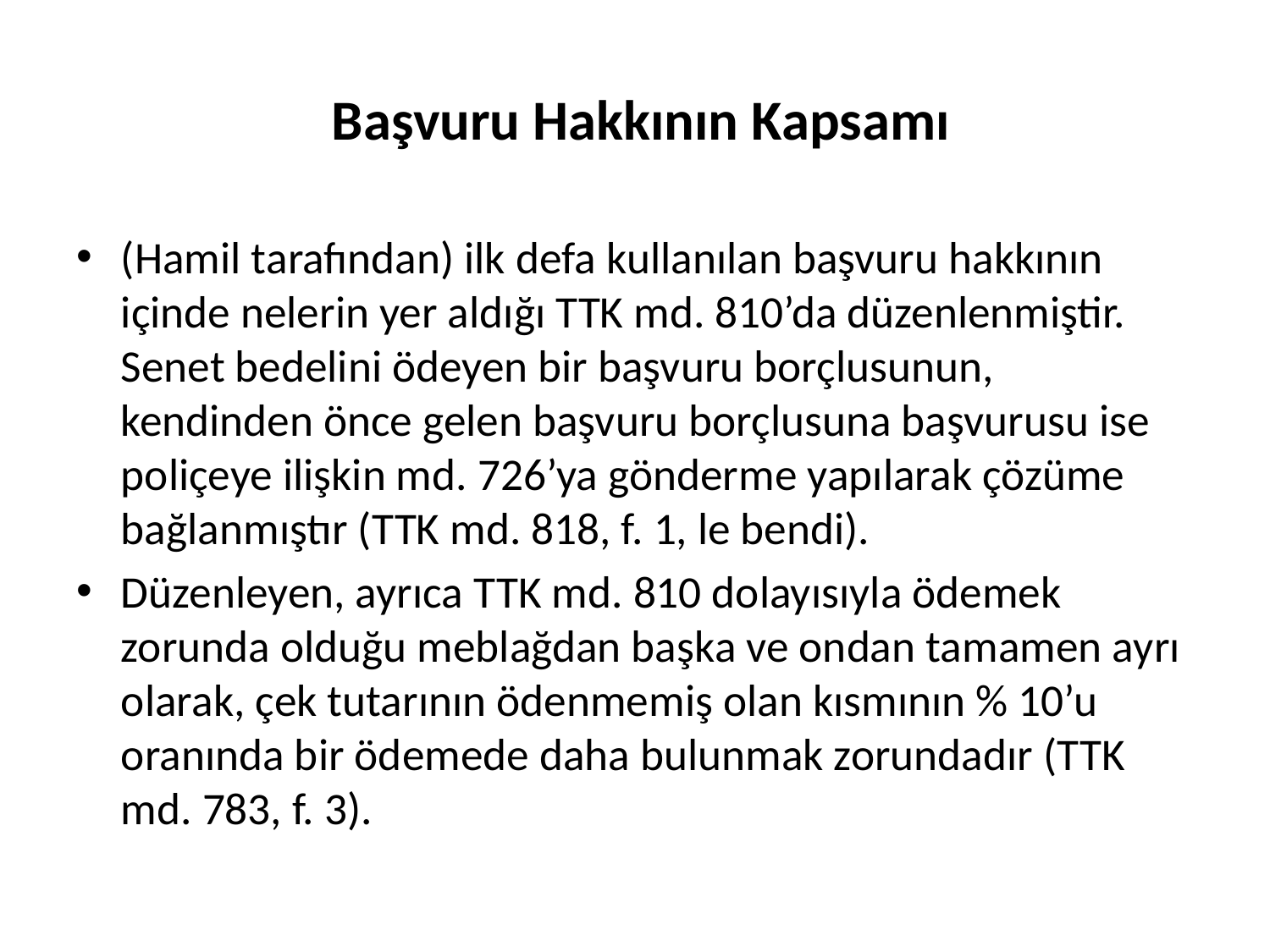

# Başvuru Hakkının Kapsamı
(Hamil tarafından) ilk defa kullanılan başvuru hakkının içinde nelerin yer aldığı TTK md. 810’da düzenlenmiştir. Senet bedelini ödeyen bir başvuru borçlusunun, kendinden önce gelen başvuru borçlusuna başvurusu ise poliçeye ilişkin md. 726’ya gönderme yapılarak çözüme bağlanmıştır (TTK md. 818, f. 1, le bendi).
Düzenleyen, ayrıca TTK md. 810 dolayısıyla ödemek zorunda olduğu meblağdan başka ve ondan tamamen ayrı olarak, çek tutarının ödenmemiş olan kısmının % 10’u oranında bir ödemede daha bulunmak zorundadır (TTK md. 783, f. 3).